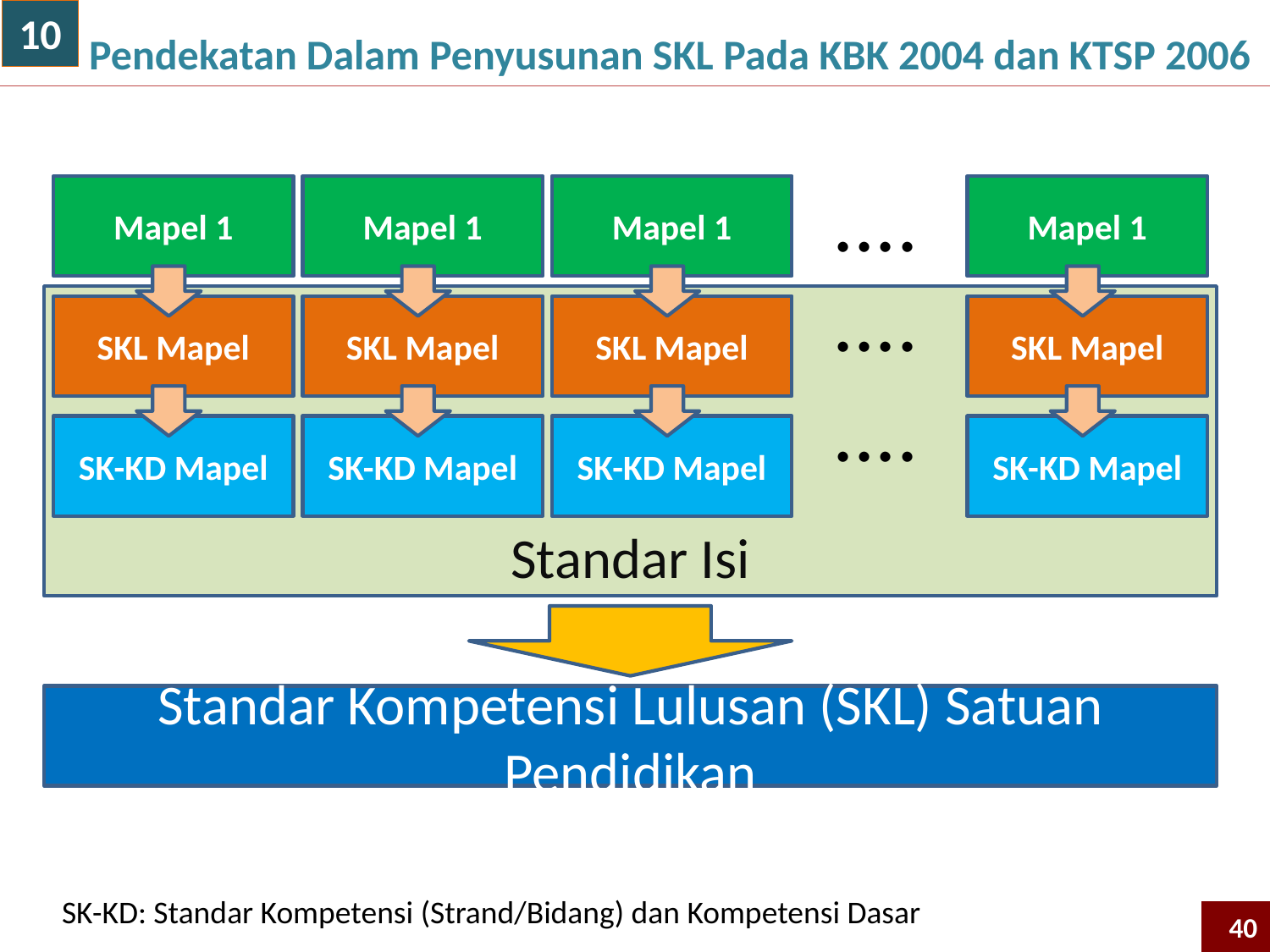

10
Pendekatan Dalam Penyusunan SKL Pada KBK 2004 dan KTSP 2006
....
Mapel 1
Mapel 1
Mapel 1
Mapel 1
....

Standar Isi
SKL Mapel
SKL Mapel
SKL Mapel
SKL Mapel
....

SK-KD Mapel
SK-KD Mapel
SK-KD Mapel
SK-KD Mapel

Standar Kompetensi Lulusan (SKL) Satuan Pendidikan
SK-KD: Standar Kompetensi (Strand/Bidang) dan Kompetensi Dasar
40